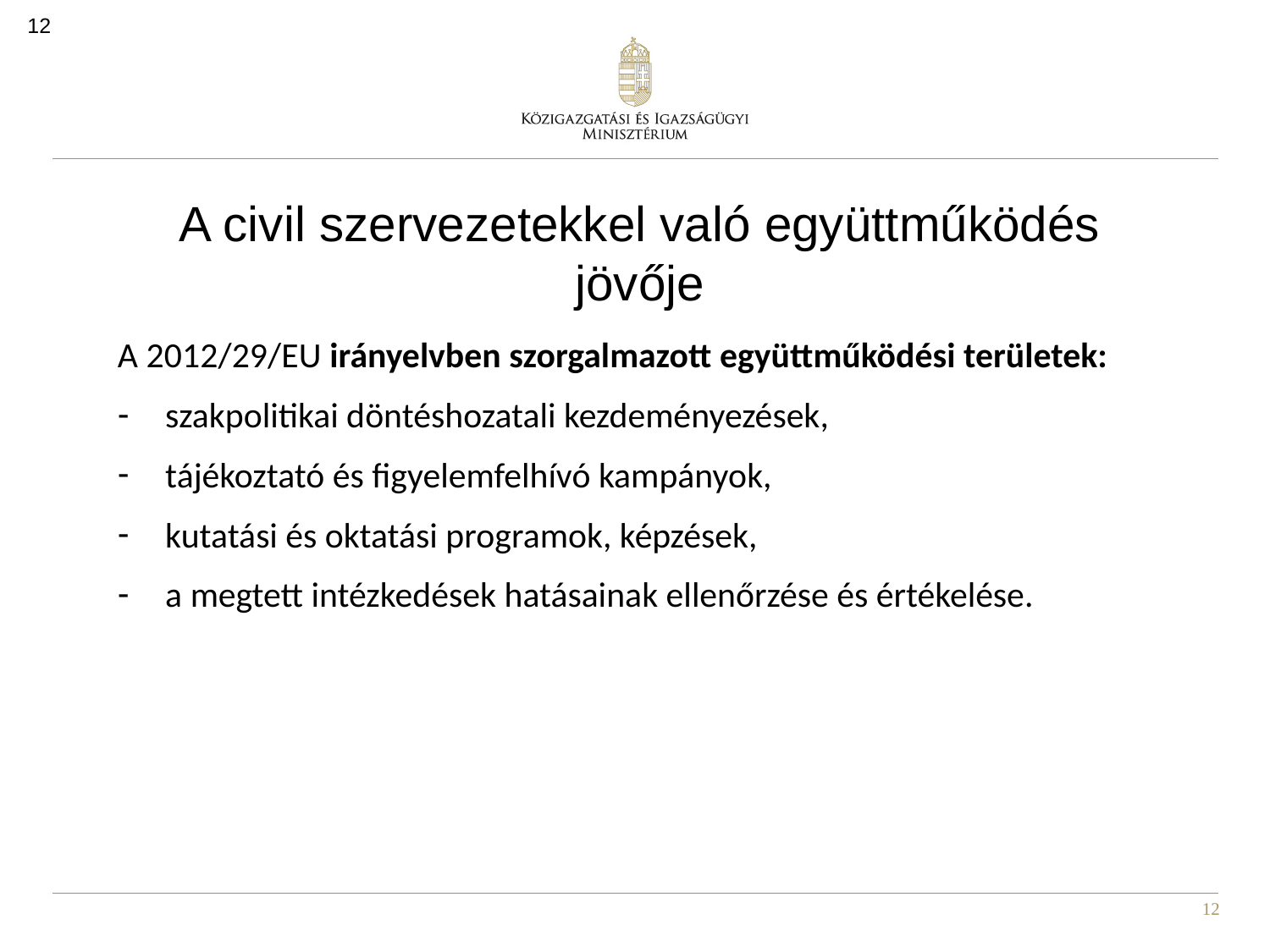

12
# A civil szervezetekkel való együttműködés jövője
A 2012/29/EU irányelvben szorgalmazott együttműködési területek:
szakpolitikai döntéshozatali kezdeményezések,
tájékoztató és figyelemfelhívó kampányok,
kutatási és oktatási programok, képzések,
a megtett intézkedések hatásainak ellenőrzése és értékelése.